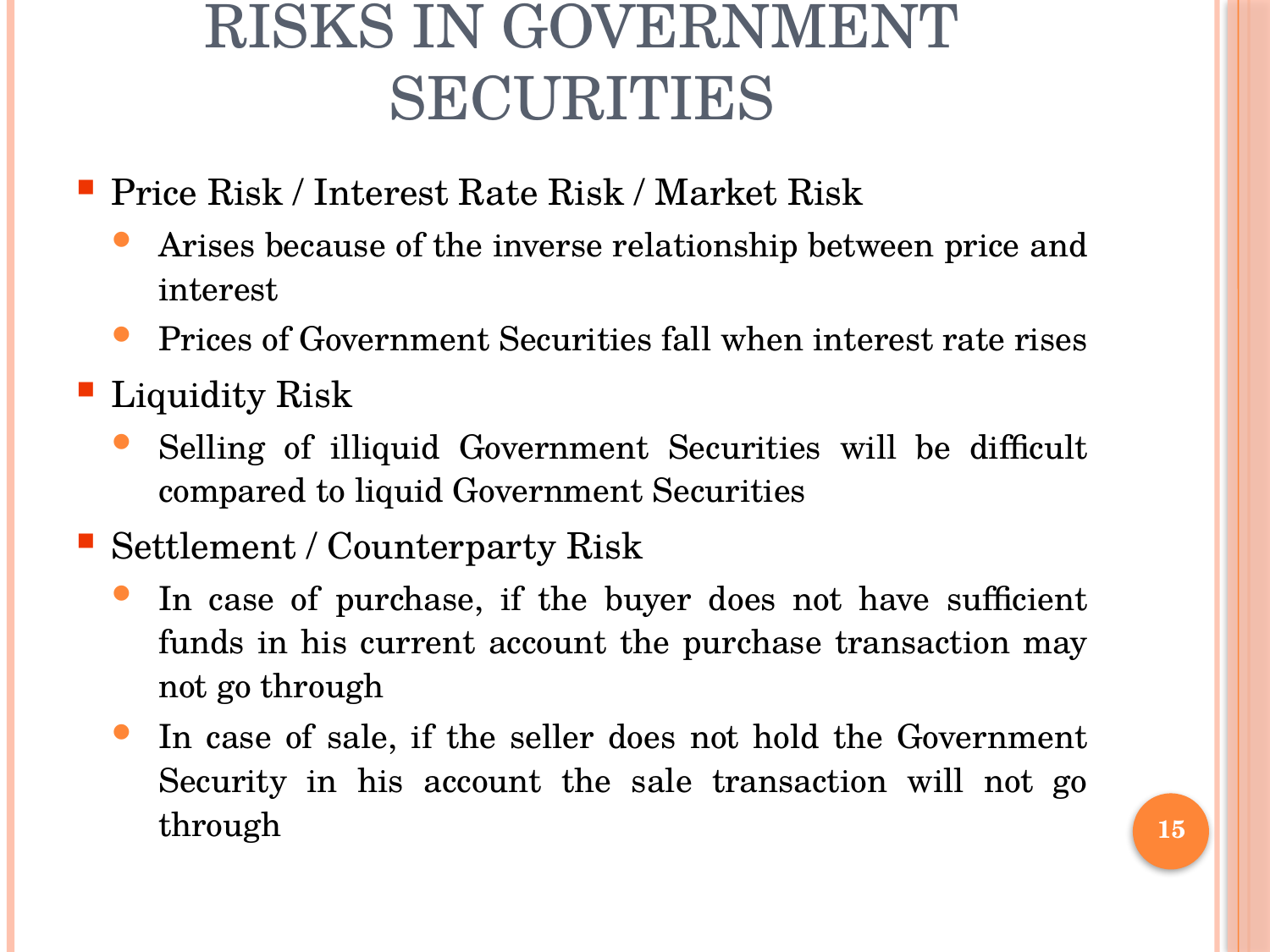

# Risks in Government Securities
Price Risk / Interest Rate Risk / Market Risk
Arises because of the inverse relationship between price and interest
Prices of Government Securities fall when interest rate rises
Liquidity Risk
Selling of illiquid Government Securities will be difficult compared to liquid Government Securities
Settlement / Counterparty Risk
In case of purchase, if the buyer does not have sufficient funds in his current account the purchase transaction may not go through
In case of sale, if the seller does not hold the Government Security in his account the sale transaction will not go through
15